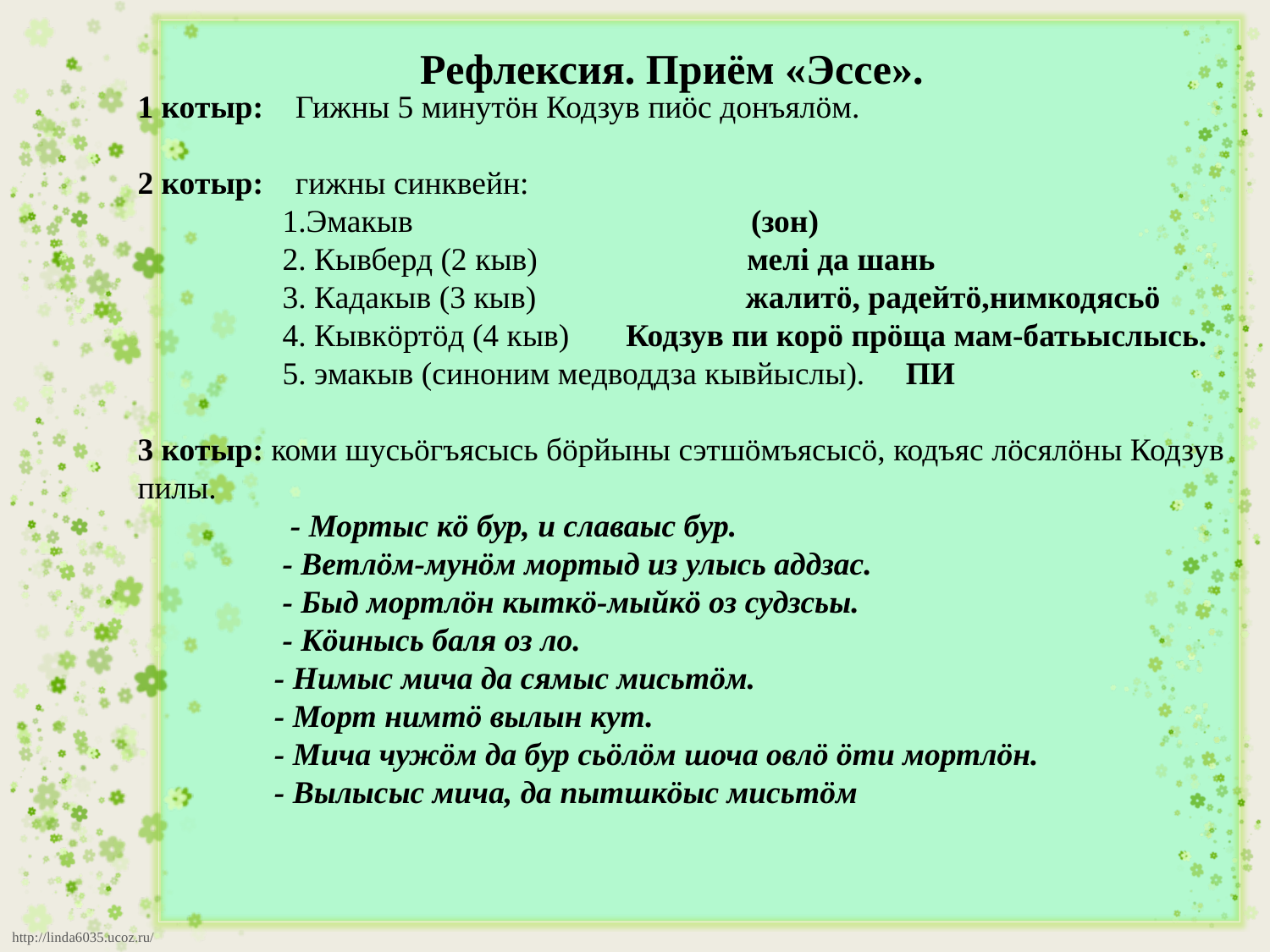

1 котыр:    Гижны 5 минутöн Кодзув пиöс донъялöм.

2 котыр:    гижны синквейн:
                  1.Эмакыв                                          (зон)
                  2. Кывберд (2 кыв)                          мелі да шань
                  3. Кадакыв (3 кыв)                          жалитӧ, радейтӧ,нимкодясьӧ
                  4. Кывкöртöд (4 кыв)       Кодзув пи корӧ прӧща мам-батьыслысь.
                  5. эмакыв (синоним медводдза кывйыслы).     ПИ

3 котыр: коми шусьöгъясысь бöрйыны сэтшöмъясысö, кодъяс лöсялöны Кодзув пилы.
                   - Мортыс кö бур, и славаыс бур.
                  - Ветлöм-мунöм мортыд из улысь аддзас.
                  - Быд мортлöн кыткö-мыйкö оз судзсьы.
                  - Кöинысь баля оз ло.
                 - Нимыс мича да сямыс мисьтöм.
                 - Морт нимтö вылын кут.
                 - Мича чужöм да бур сьöлöм шоча овлö öти мортлöн.
                 - Вылысыс мича, да пытшкöыс мисьтöм
Рефлексия. Приём «Эссе».